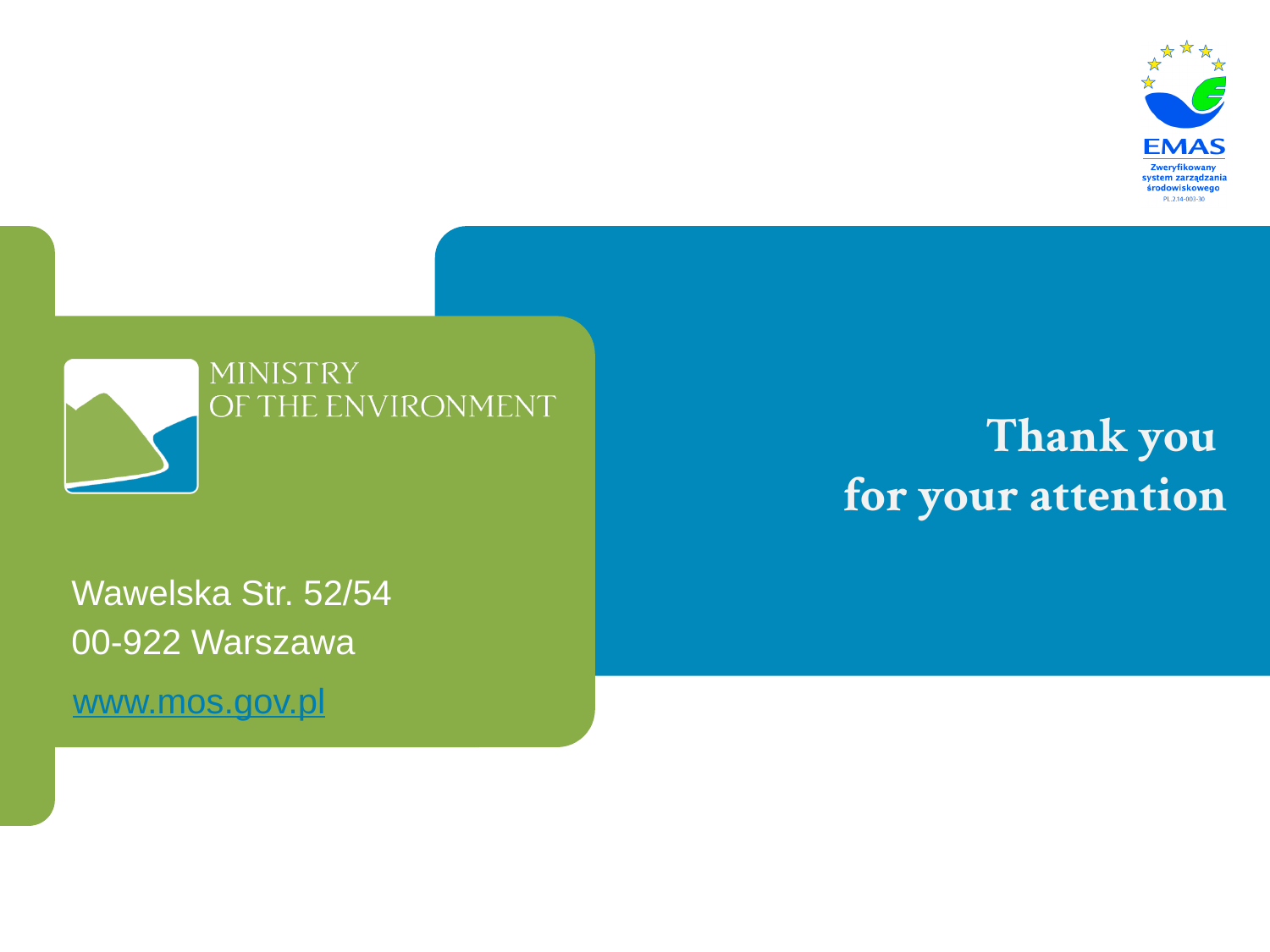

# Thank you for your attention
Wawelska Str. 52/54
00-922 Warszawa
www.mos.gov.pl